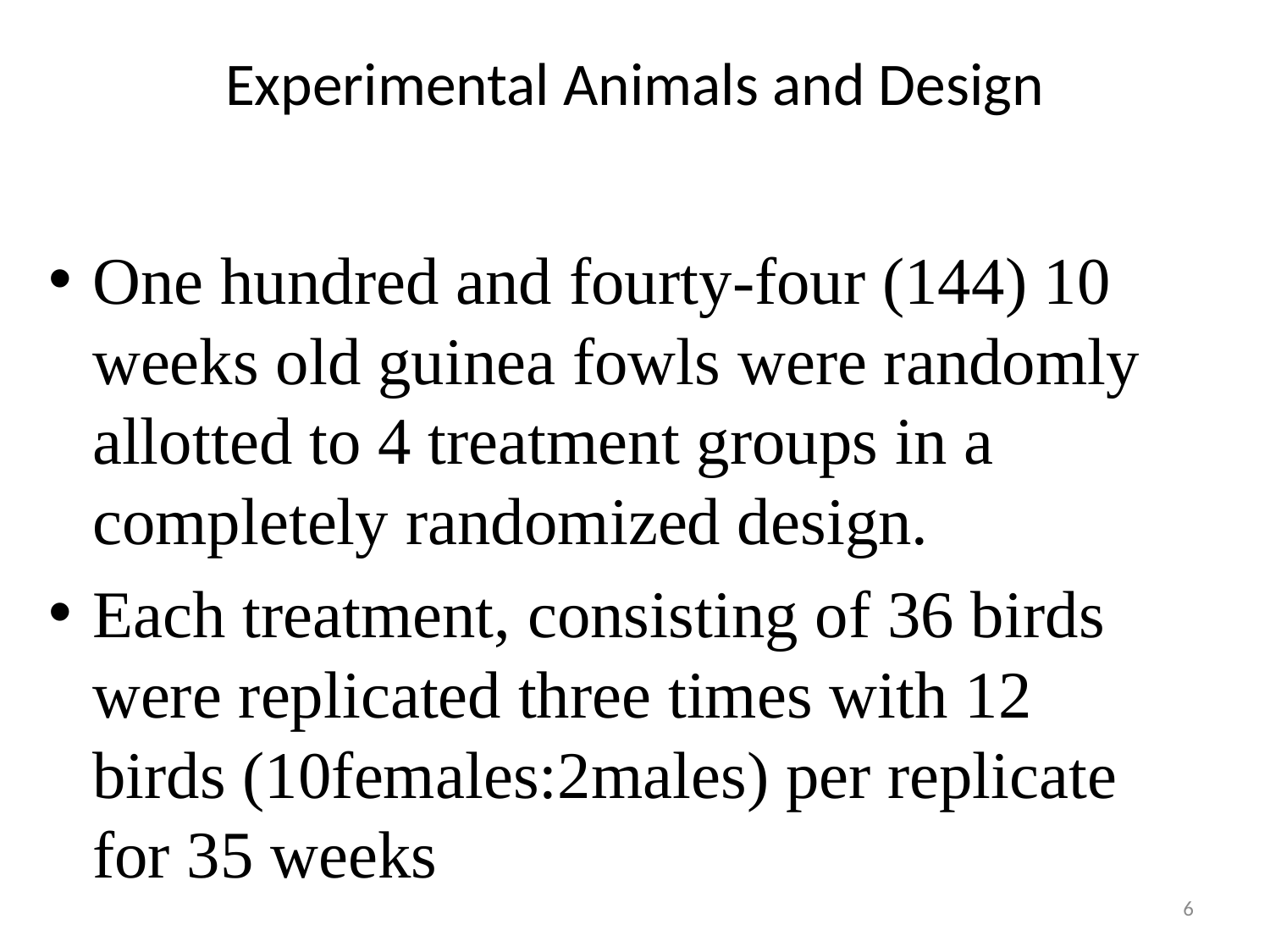

# Experimental Animals and Design
One hundred and fourty-four (144) 10 weeks old guinea fowls were randomly allotted to 4 treatment groups in a completely randomized design.
Each treatment, consisting of 36 birds were replicated three times with 12 birds (10females:2males) per replicate for 35 weeks

6